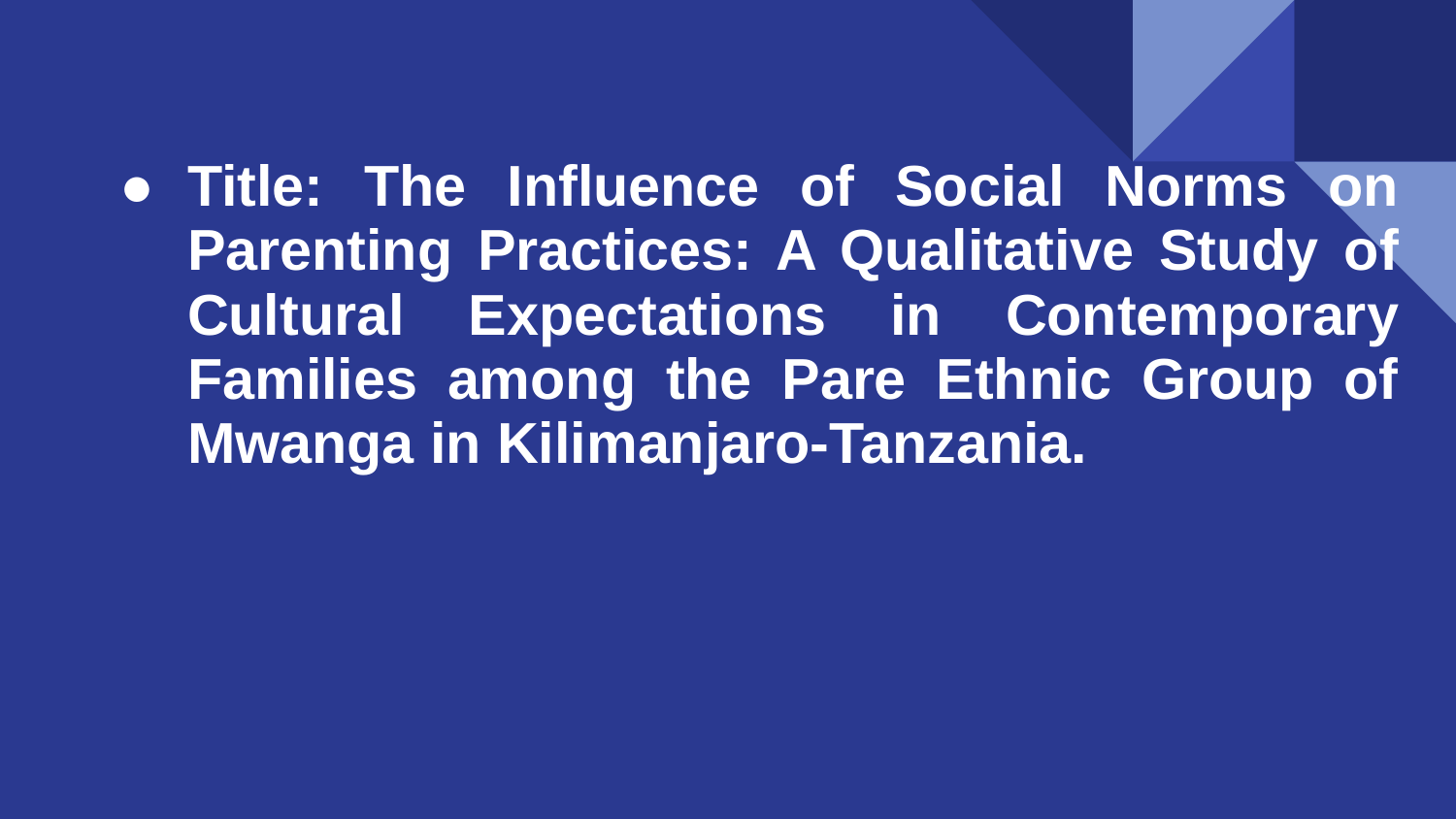

# Title: The Influence of Social Norms on Parenting Practices: A Qualitative Study of Cultural Expectations in Contemporary Families among the Pare Ethnic Group of Mwanga in Kilimanjaro-Tanzania.